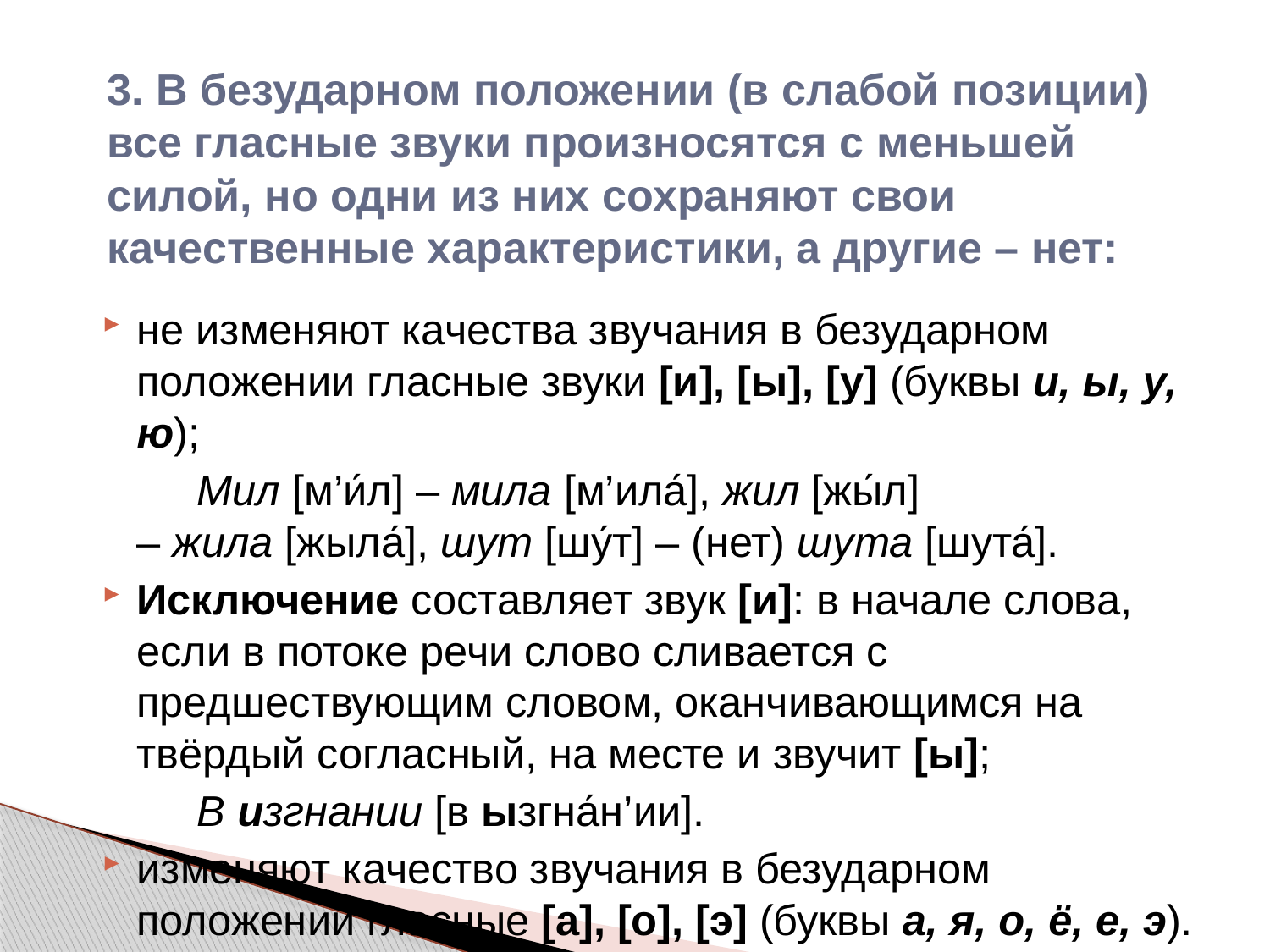

# 3. В безударном положении (в слабой позиции) все гласные звуки произносятся с меньшей силой, но одни из них сохраняют свои качественные характеристики, а другие – нет:
не изменяют качества звучания в безударном положении гласные звуки [и], [ы], [у] (буквы и, ы, у, ю);
        Мил [м’и́л] – мила [м’ила́], жил [жы́л] – жила [жыла́], шут [шу́т] – (нет) шута [шута́].
Исключение составляет звук [и]: в начале слова, если в потоке речи слово сливается с предшествующим словом, оканчивающимся на твёрдый согласный, на месте и звучит [ы];
        В изгнании [в ызгна́н’ии].
изменяют качество звучания в безударном положении гласные [а], [о], [э] (буквы а, я, о, ё, е, э).